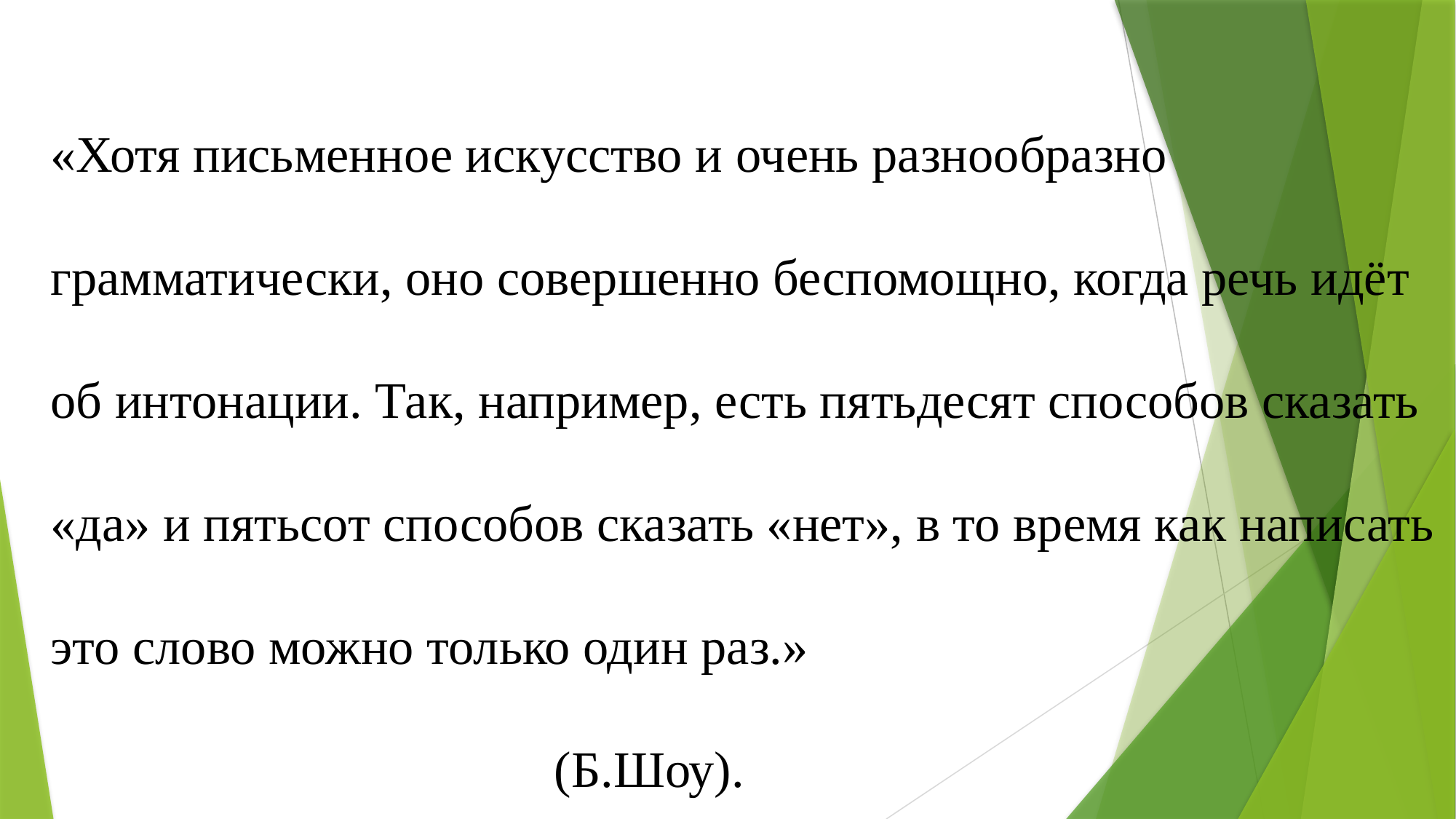

# «Хотя письменное искусство и очень разнообразно грамматически, оно совершенно беспомощно, когда речь идёт об интонации. Так, например, есть пятьдесят способов сказать «да» и пятьсот способов сказать «нет», в то время как написать это слово можно только один раз.» (Б.Шоу).